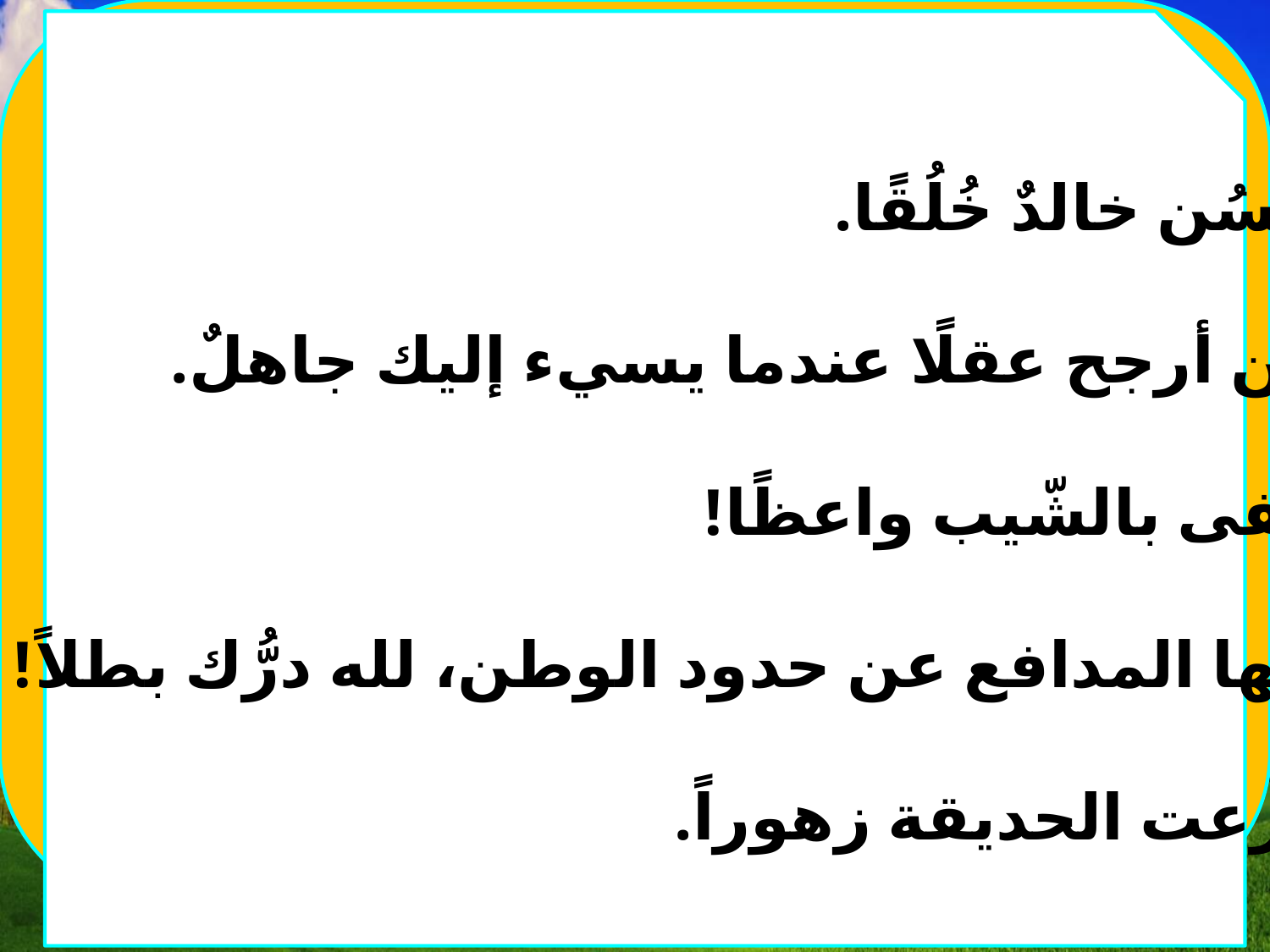

1- حسُن خالدٌ خُلُقًا.
2- كن أرجح عقلًا عندما يسيء إليك جاهلٌ.
3- كفى بالشّيب واعظًا!
4- أيُّها المدافع عن حدود الوطن، لله درُّك بطلاً!
5- زُرعت الحديقة زهوراً.